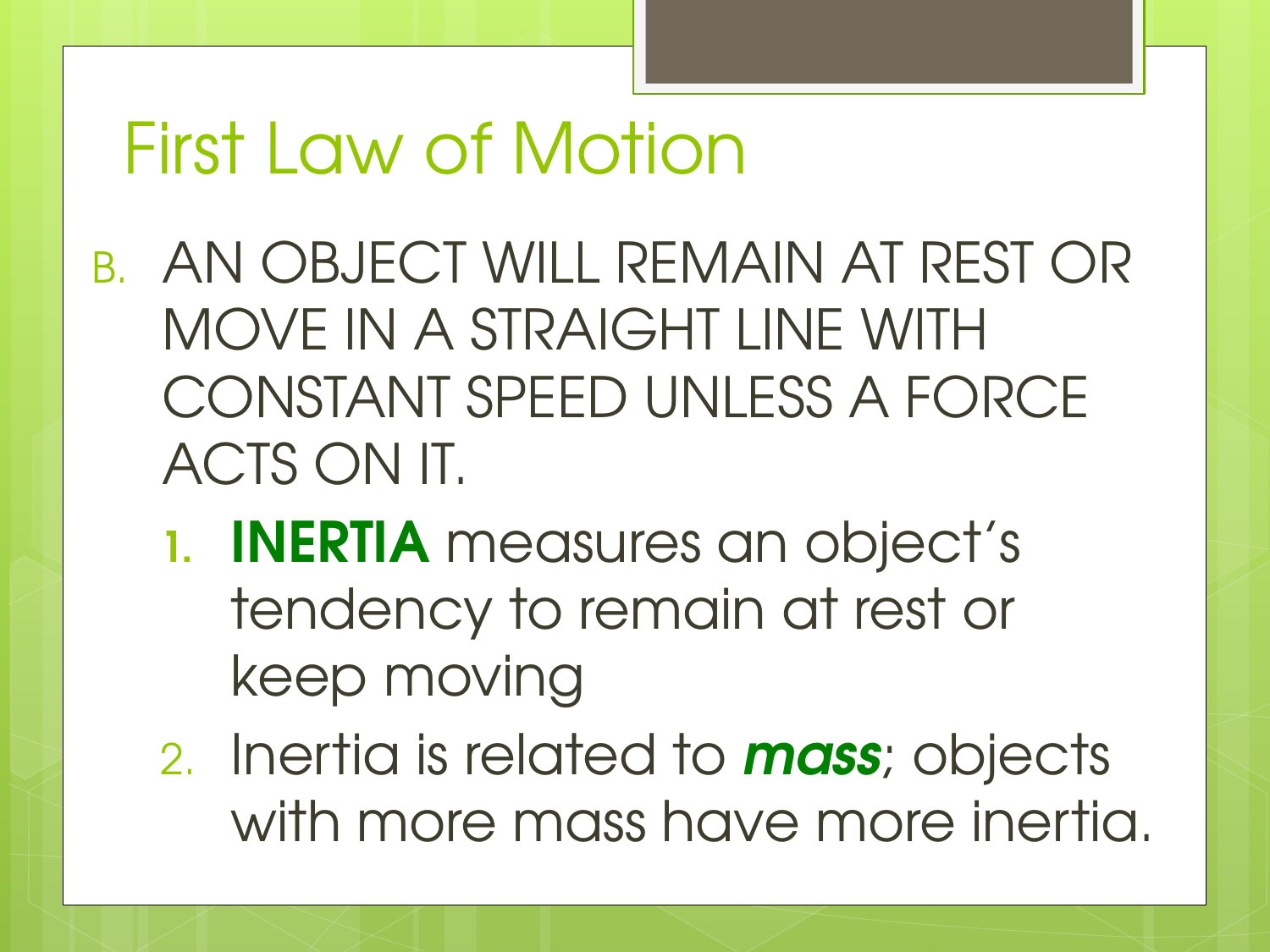

# First Law of Motion
AN OBJECT WILL REMAIN AT REST OR MOVE IN A STRAIGHT LINE WITH CONSTANT SPEED UNLESS A FORCE ACTS ON IT.
INERTIA measures an object’s tendency to remain at rest or keep moving
Inertia is related to mass; objects with more mass have more inertia.